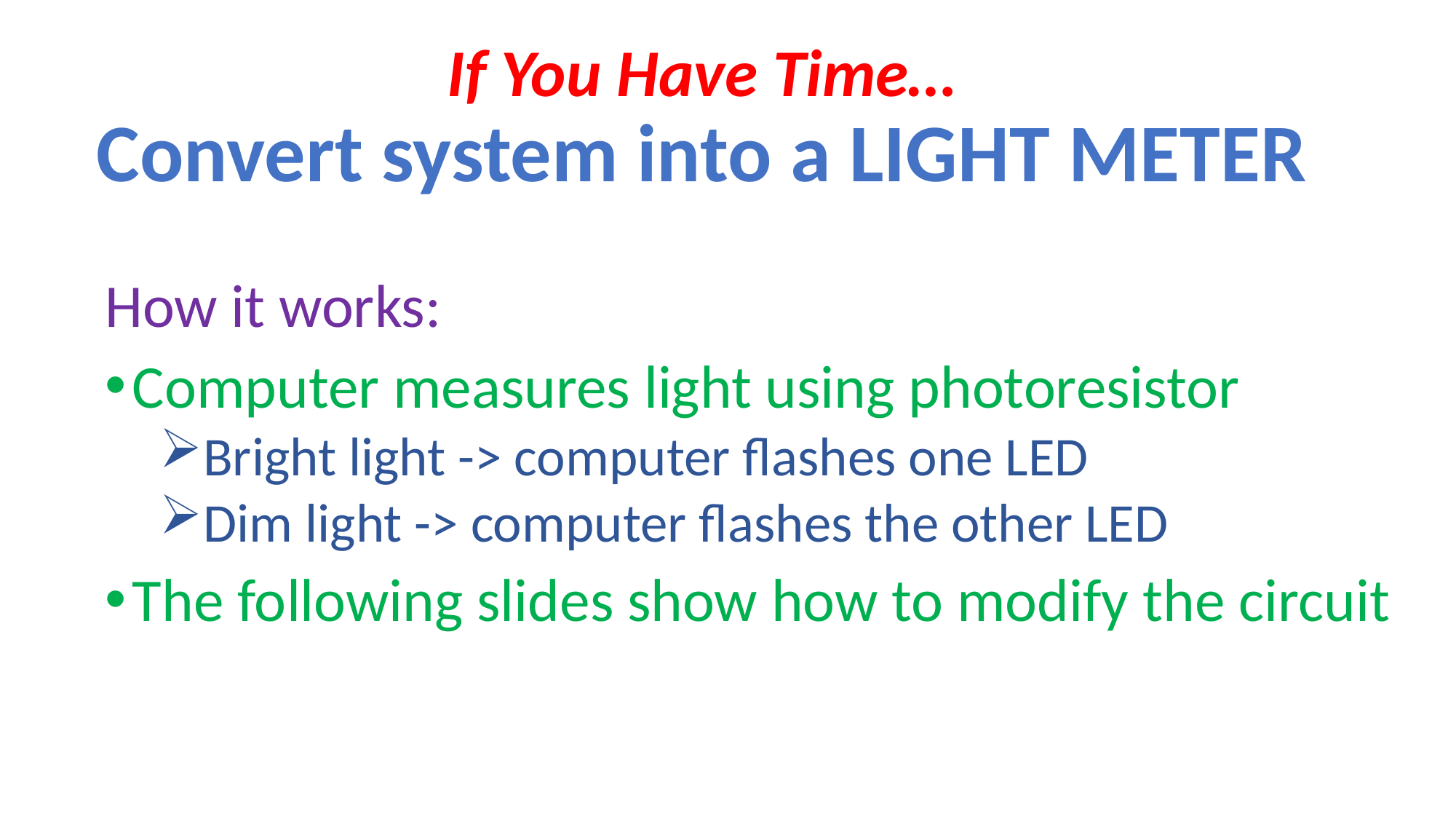

# If You Have Time… Convert system into a LIGHT METER
How it works:
Computer measures light using photoresistor
Bright light -> computer flashes one LED
Dim light -> computer flashes the other LED
The following slides show how to modify the circuit